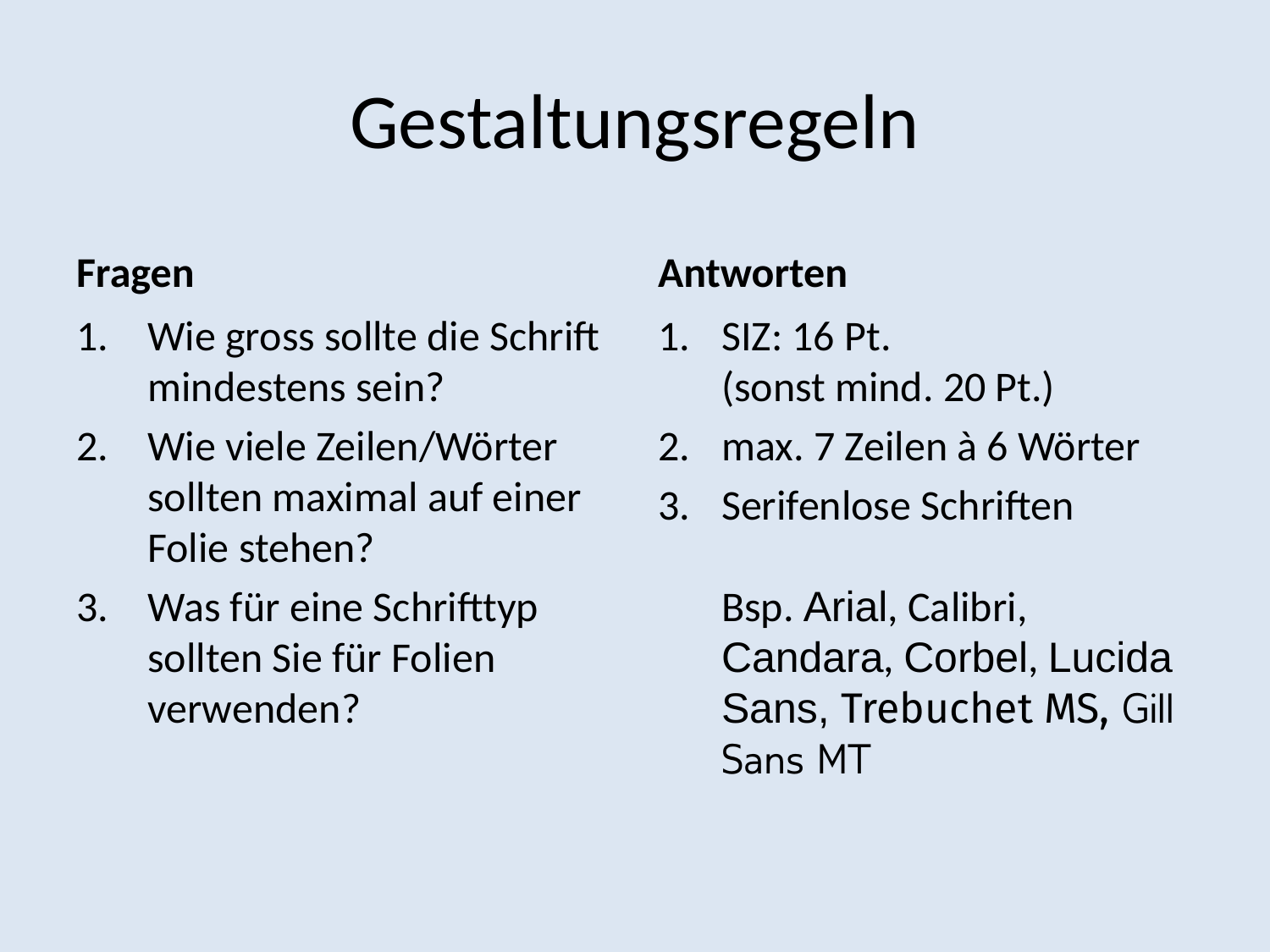

# Gestaltungsregeln
Fragen
Antworten
Wie gross sollte die Schrift mindestens sein?
Wie viele Zeilen/Wörter sollten maximal auf einer Folie stehen?
Was für eine Schrifttyp sollten Sie für Folien verwenden?

SIZ: 16 Pt.
(sonst mind. 20 Pt.)
max. 7 Zeilen à 6 Wörter
Serifenlose Schriften
Bsp. Arial, Calibri, Candara, Corbel, Lucida Sans, Trebuchet MS, Gill Sans MT